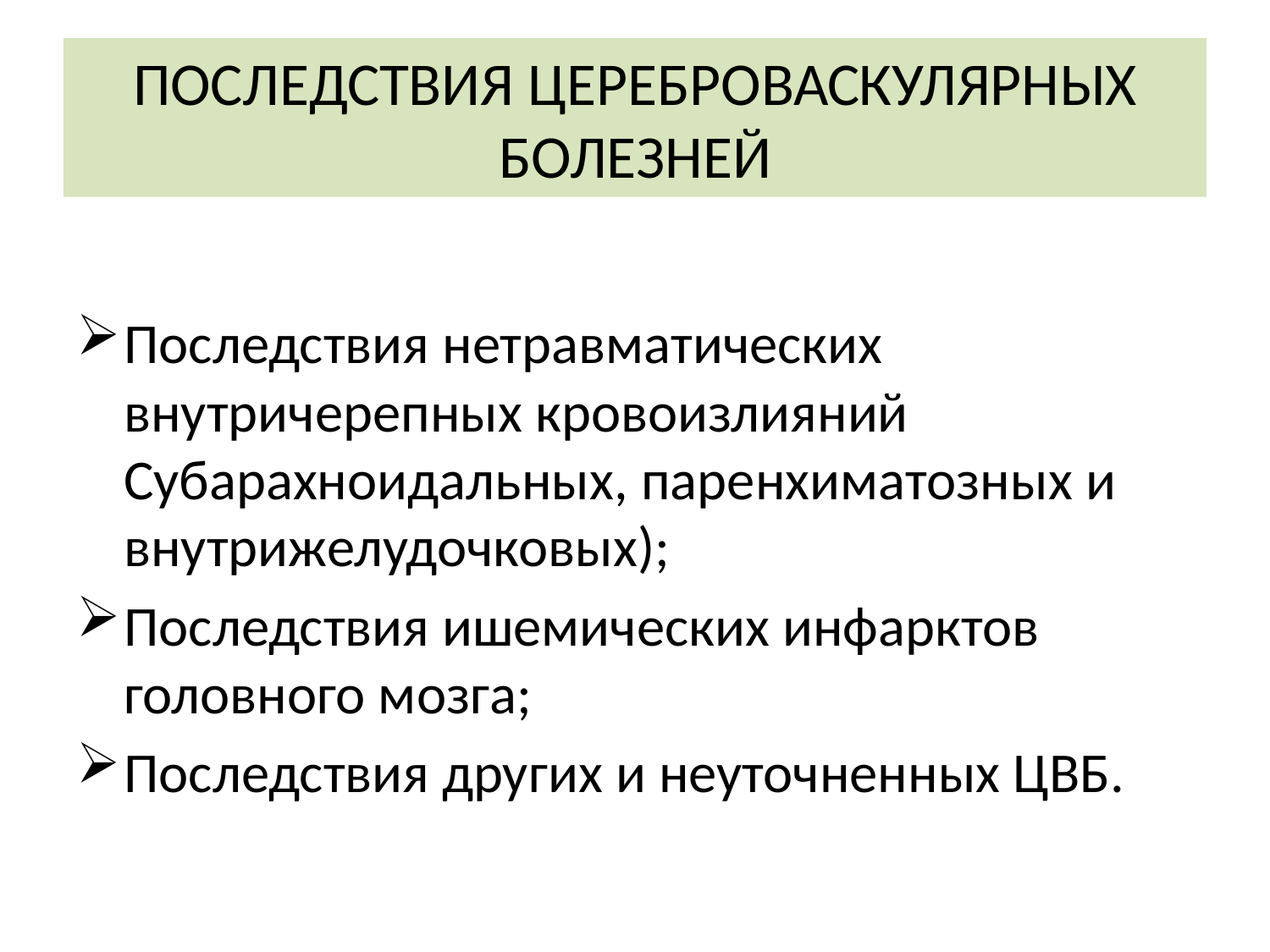

# ПОСЛЕДСТВИЯ ЦЕРЕБРОВАСКУЛЯРНЫХ БОЛЕЗНЕЙ

Последствия нетравматических внутричерепных кровоизлияний Субарахноидальных, паренхиматозных и внутрижелудочковых);
Последствия ишемических инфарктов головного мозга;
Последствия других и неуточненных ЦВБ.